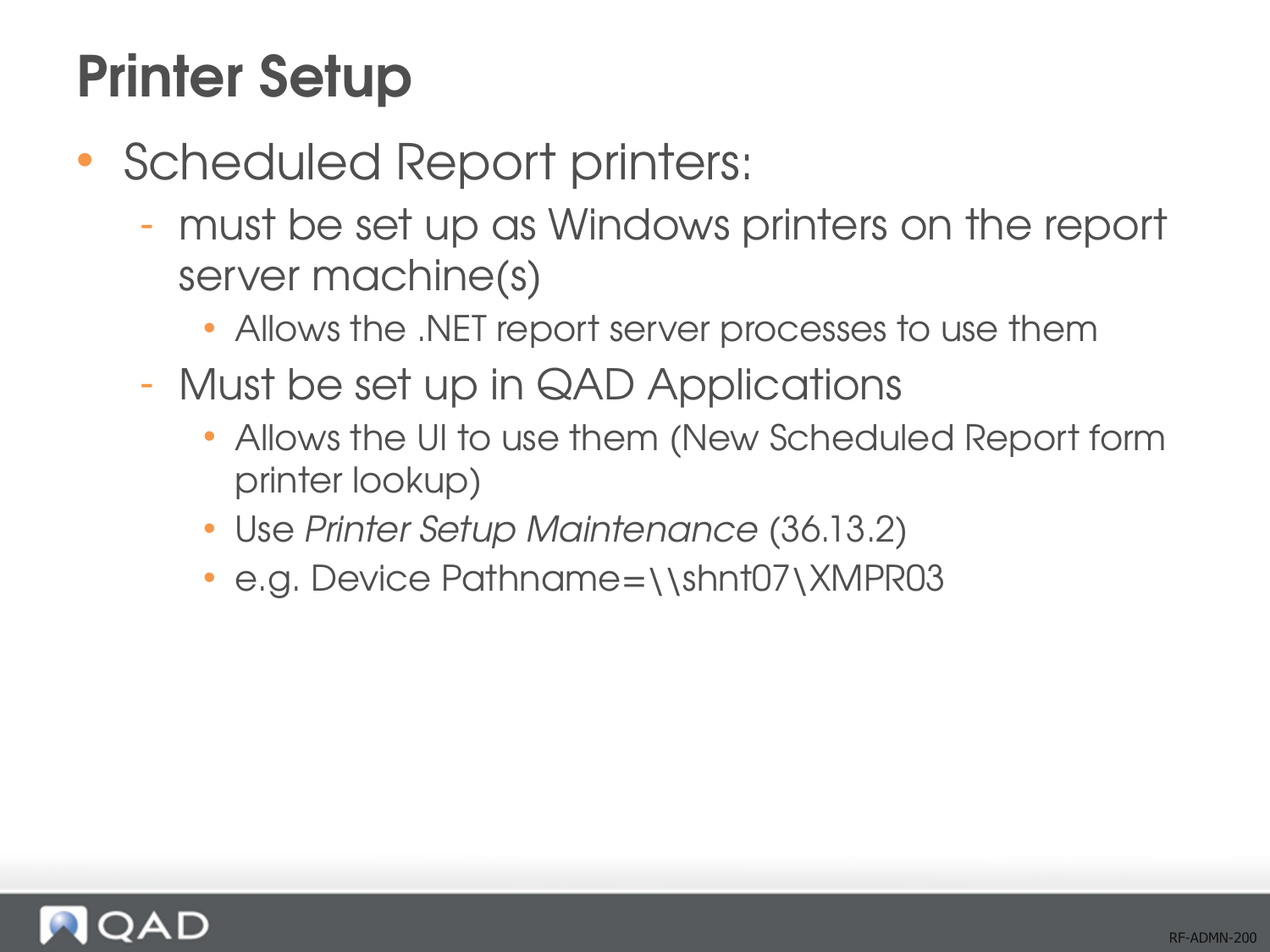

# Printer Setup
Scheduled Report printers:
must be set up as Windows printers on the report server machine(s)
Allows the .NET report server processes to use them
Must be set up in QAD Applications
Allows the UI to use them (New Scheduled Report form printer lookup)
Use Printer Setup Maintenance (36.13.2)
e.g. Device Pathname=\\shnt07\XMPR03
RF-ADMN-200